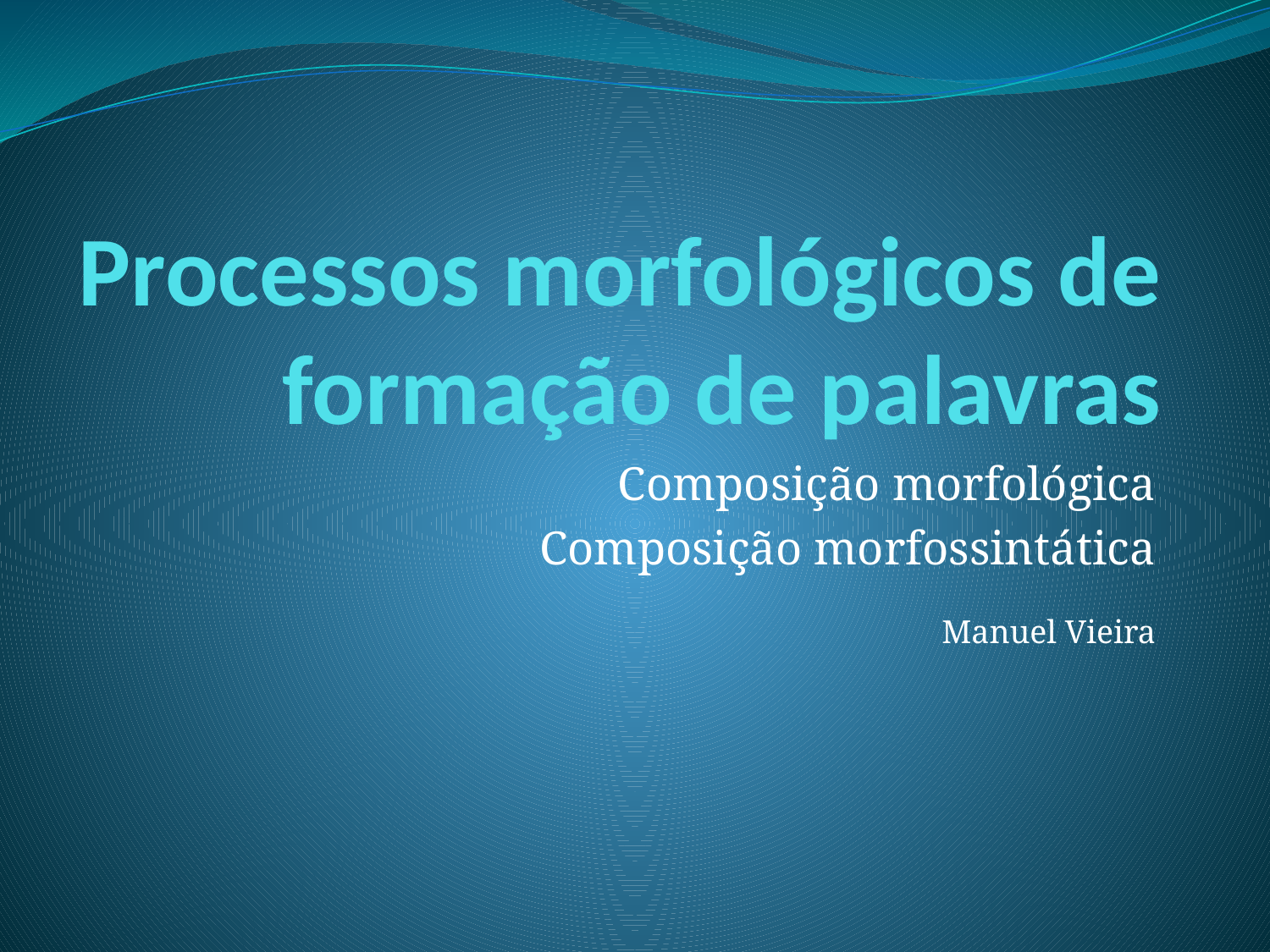

# Processos morfológicos de formação de palavras
Composição morfológica
Composição morfossintática
Manuel Vieira